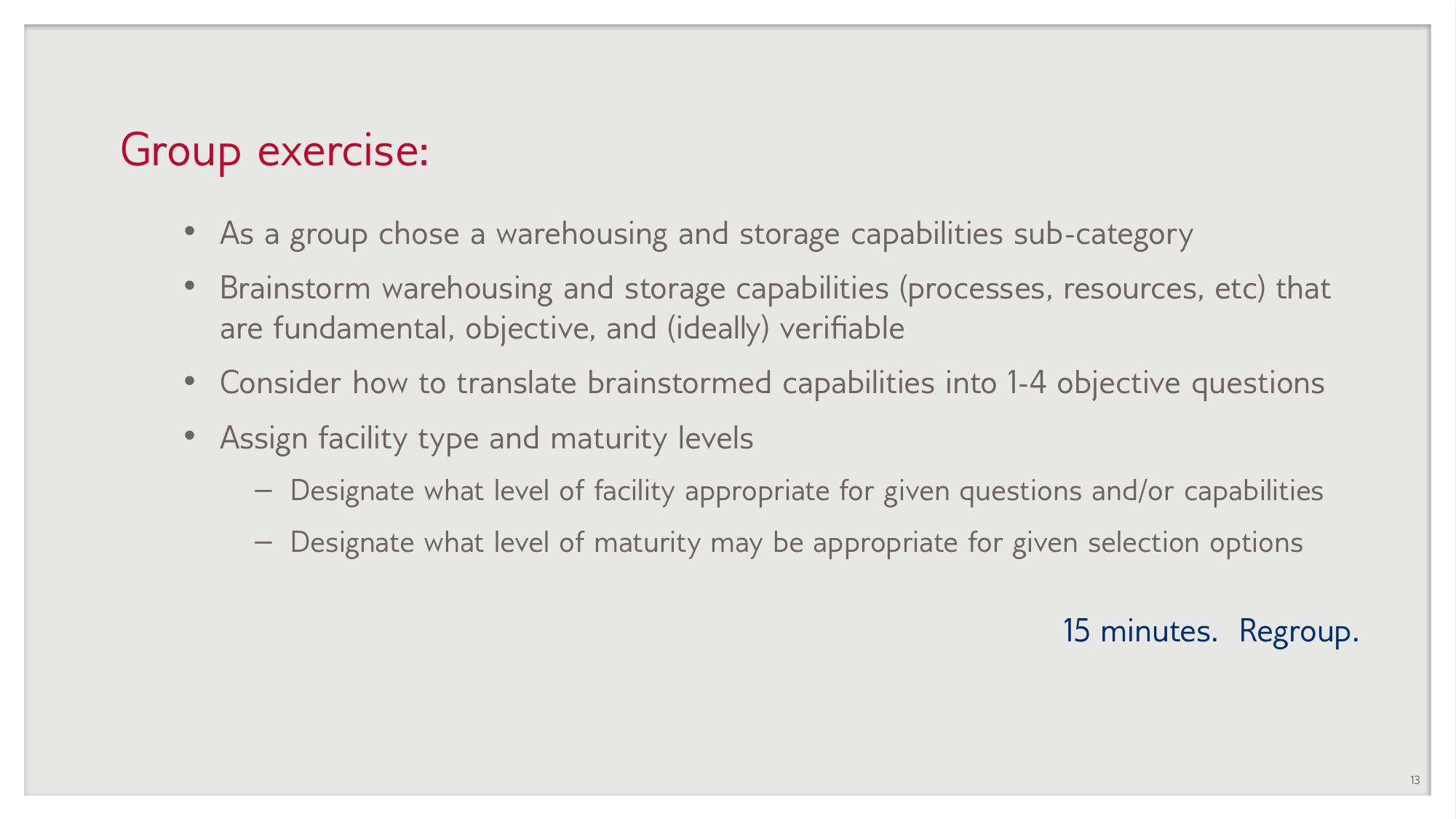

# Group exercise:
As a group chose a warehousing and storage capabilities sub-category
Brainstorm warehousing and storage capabilities (processes, resources, etc) that are fundamental, objective, and (ideally) verifiable
Consider how to translate brainstormed capabilities into 1-4 objective questions
Assign facility type and maturity levels
Designate what level of facility appropriate for given questions and/or capabilities
Designate what level of maturity may be appropriate for given selection options

15 minutes.  Regroup.
13